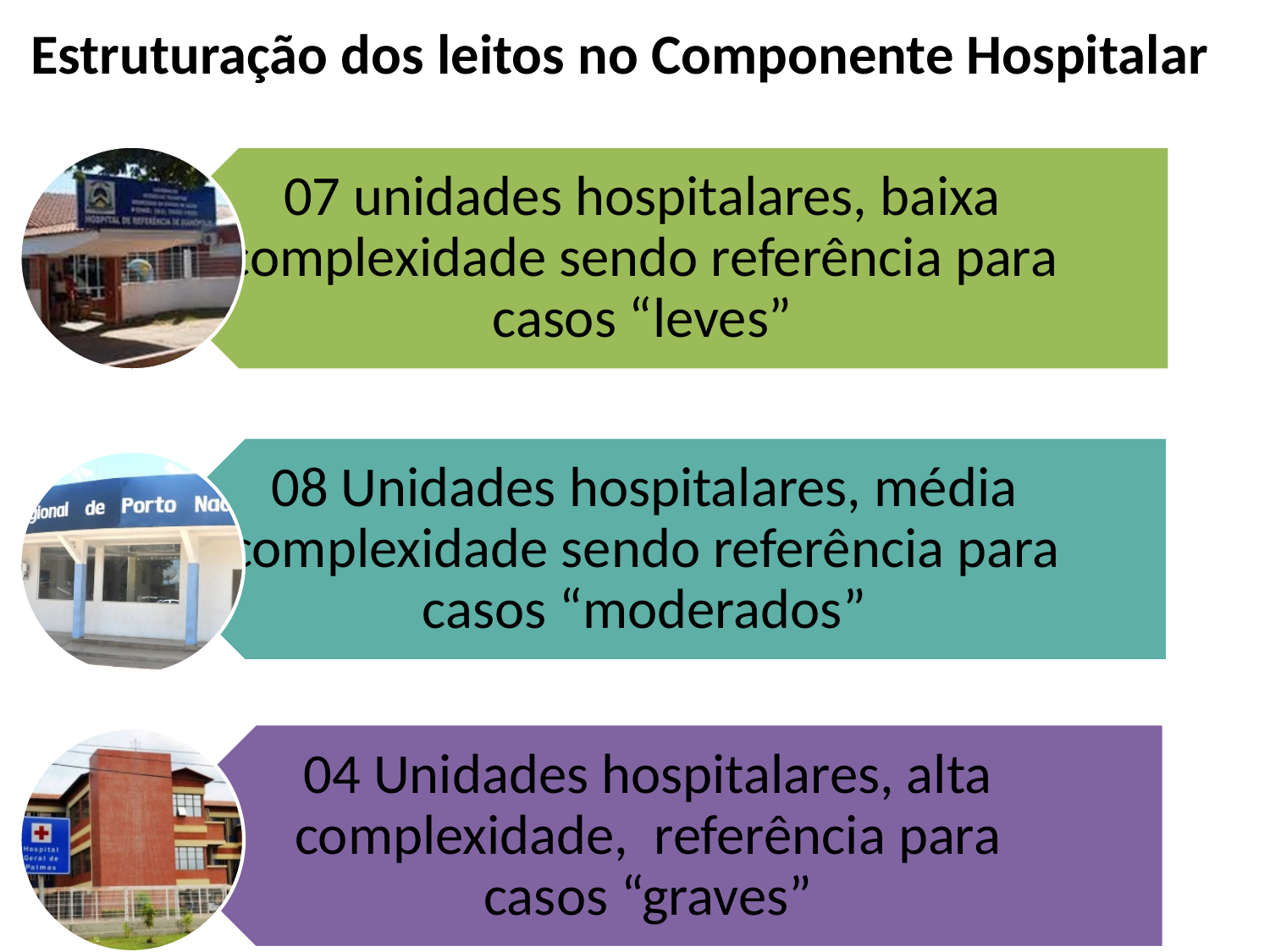

# Estruturação dos leitos no Componente Hospitalar
07 unidades hospitalares, baixa complexidade sendo referência para casos “leves”
08 Unidades hospitalares, média complexidade sendo referência para casos “moderados”
04 Unidades hospitalares, alta complexidade,  referência para casos “graves”